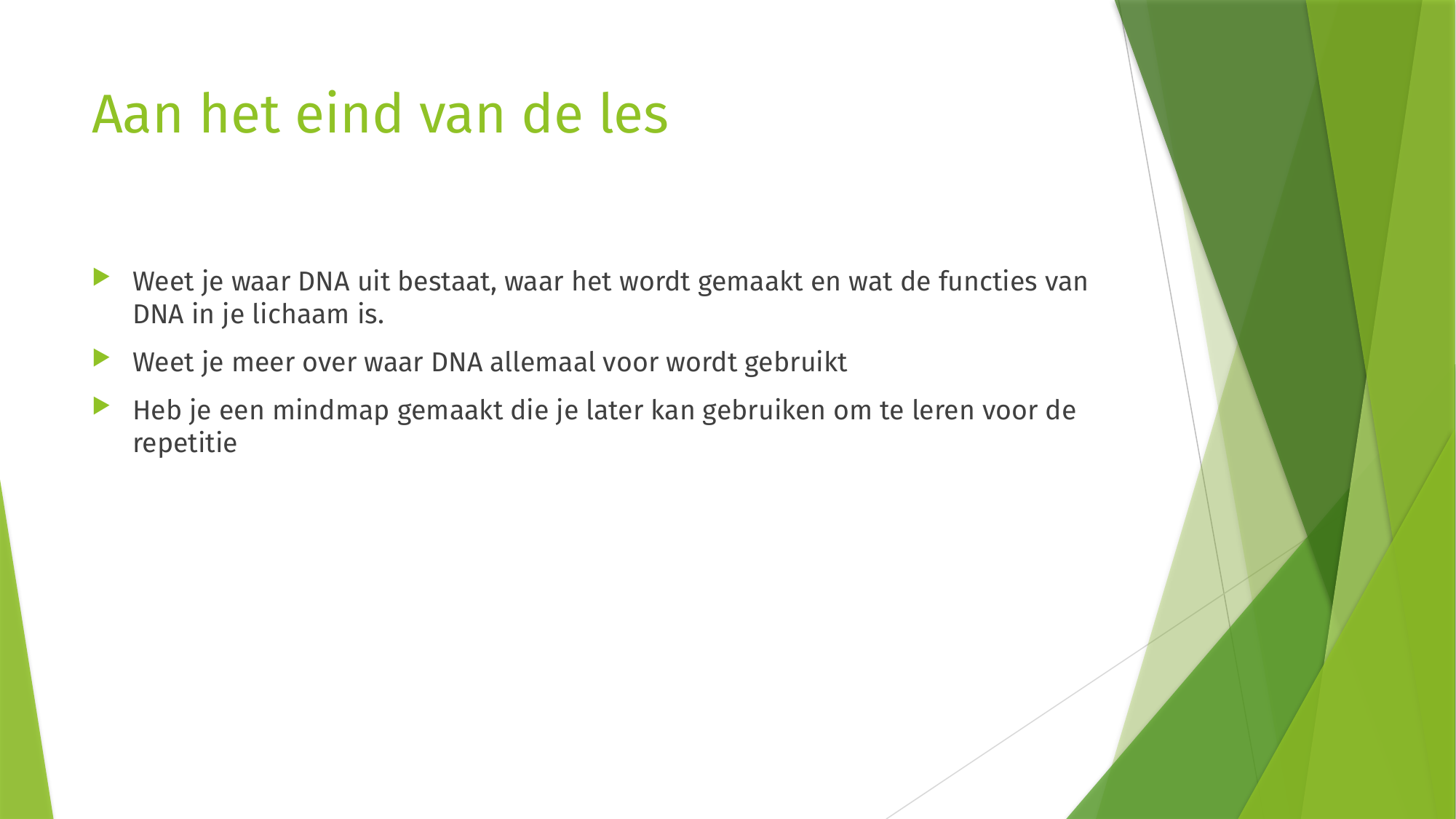

# Aan het eind van de les
Weet je waar DNA uit bestaat, waar het wordt gemaakt en wat de functies van DNA in je lichaam is.
Weet je meer over waar DNA allemaal voor wordt gebruikt
Heb je een mindmap gemaakt die je later kan gebruiken om te leren voor de repetitie